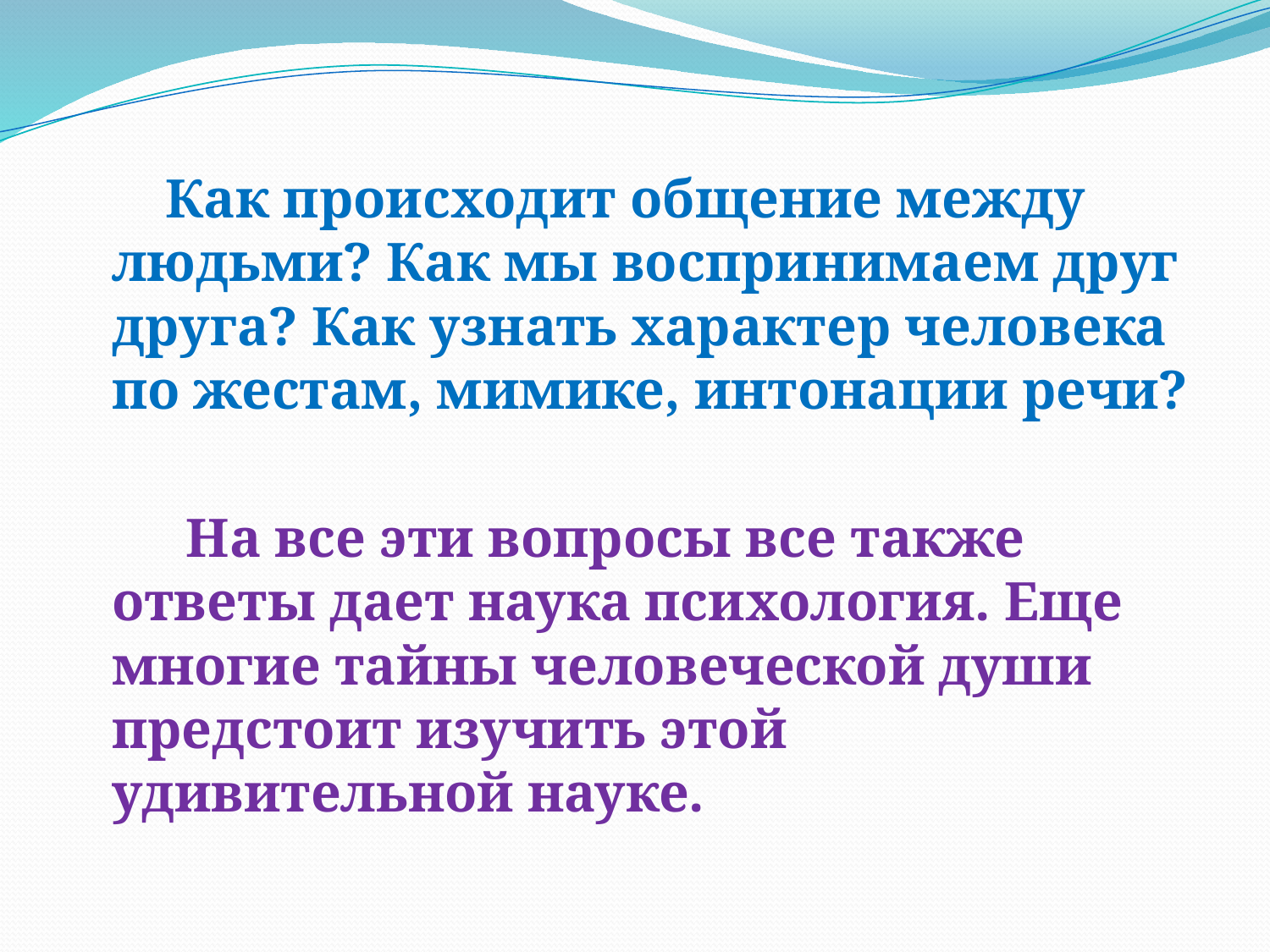

Как происходит общение между людьми? Как мы воспринимаем друг друга? Как узнать характер человека по жестам, мимике, интонации речи?

        На все эти вопросы все также ответы дает наука психология. Еще многие тайны человеческой души предстоит изучить этой удивительной науке.